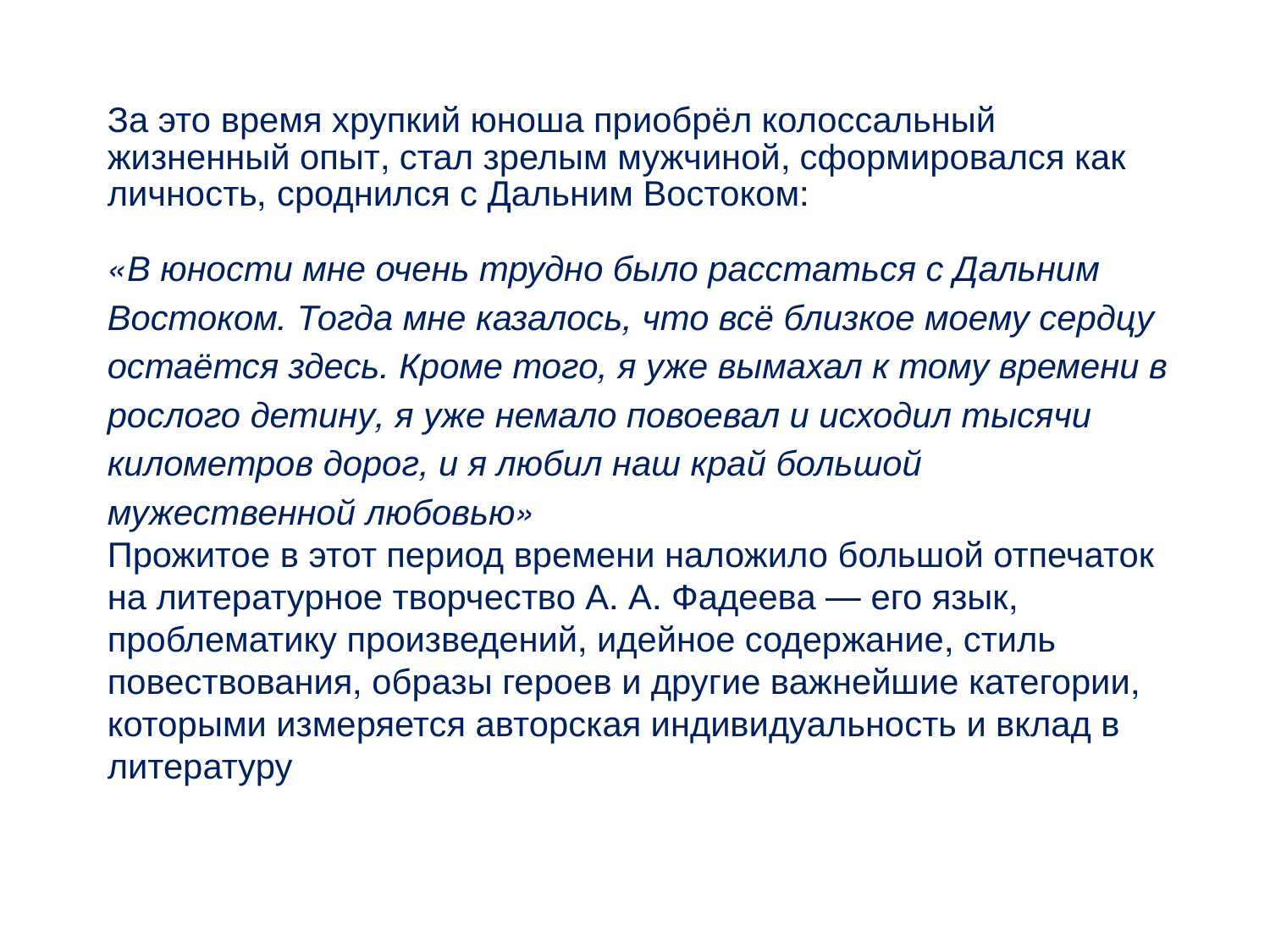

За это время хрупкий юноша приобрёл колоссальный жизненный опыт, стал зрелым мужчиной, сформировался как личность, сроднился с Дальним Востоком:
«В юности мне очень трудно было расстаться с Дальним Востоком. Тогда мне казалось, что всё близкое моему сердцу остаётся здесь. Кроме того, я уже вымахал к тому времени в рослого детину, я уже немало повоевал и исходил тысячи километров дорог, и я любил наш край большой мужественной любовью»
Прожитое в этот период времени наложило большой отпечаток на литературное творчество А. А. Фадеева — его язык, проблематику произведений, идейное содержание, стиль повествования, образы героев и другие важнейшие категории, которыми измеряется авторская индивидуальность и вклад в литературу